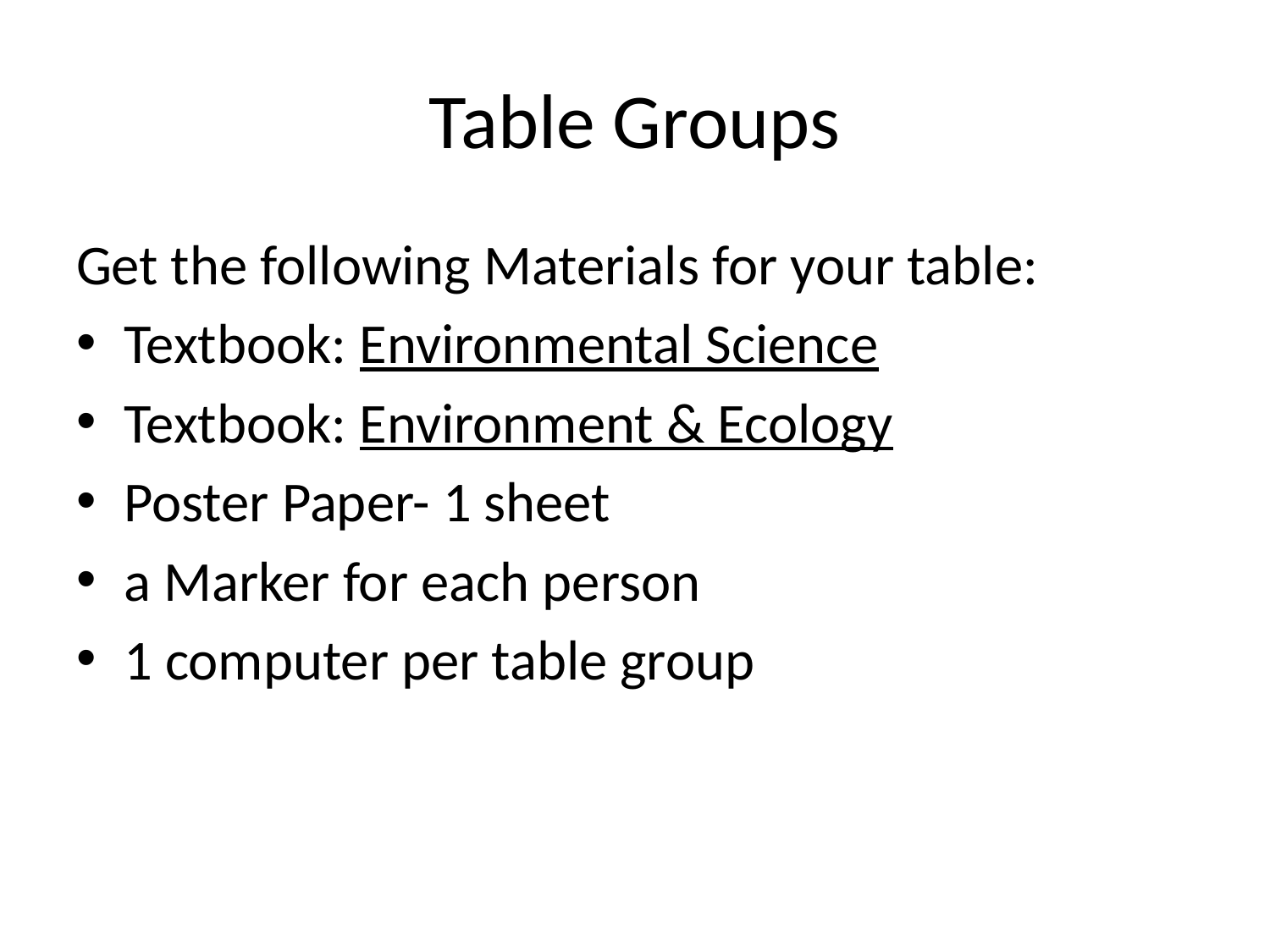

# Table Groups
Get the following Materials for your table:
Textbook: Environmental Science
Textbook: Environment & Ecology
Poster Paper- 1 sheet
a Marker for each person
1 computer per table group